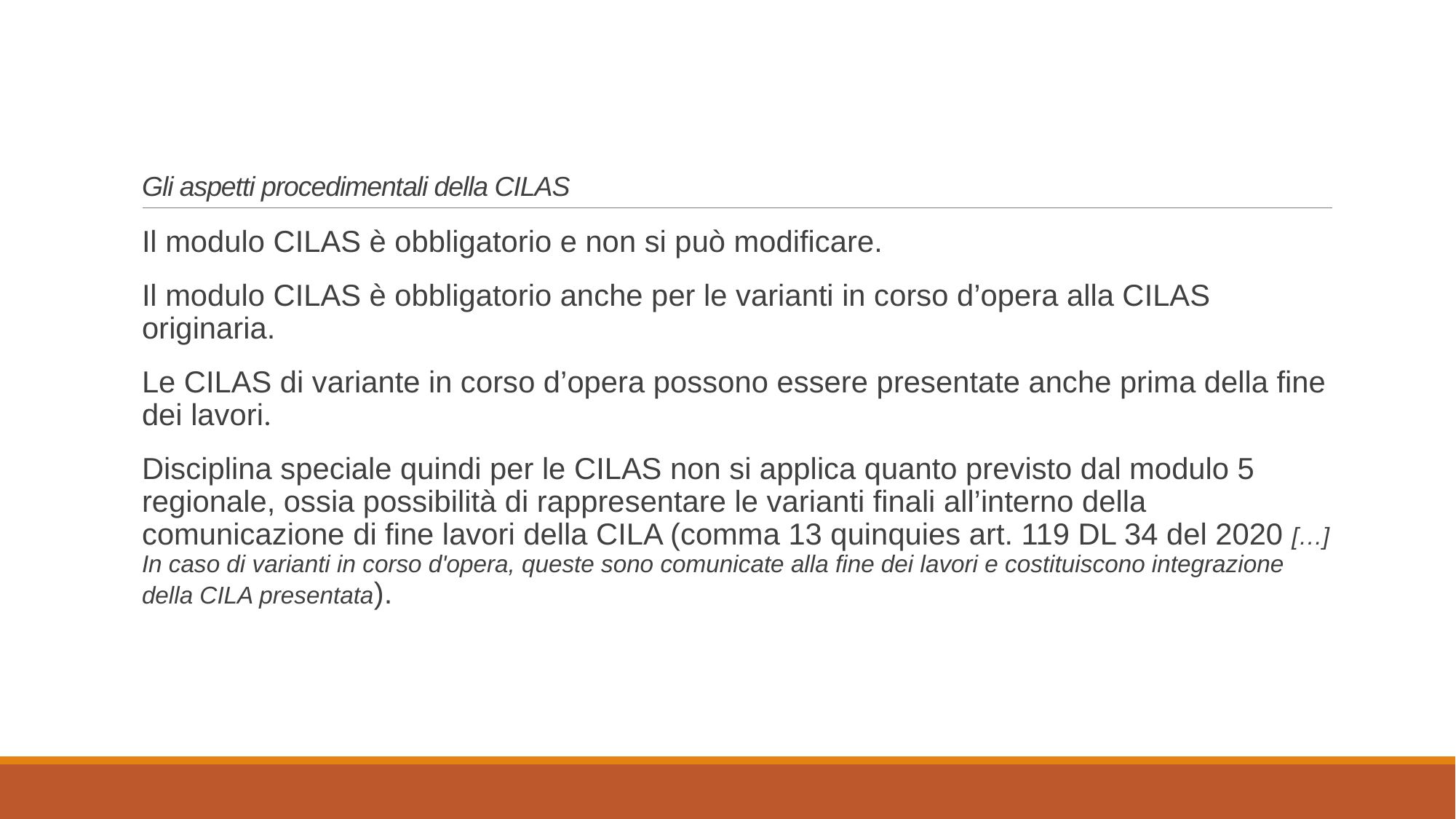

# Gli aspetti procedimentali della CILAS
Il modulo CILAS è obbligatorio e non si può modificare.
Il modulo CILAS è obbligatorio anche per le varianti in corso d’opera alla CILAS originaria.
Le CILAS di variante in corso d’opera possono essere presentate anche prima della fine dei lavori.
Disciplina speciale quindi per le CILAS non si applica quanto previsto dal modulo 5 regionale, ossia possibilità di rappresentare le varianti finali all’interno della comunicazione di fine lavori della CILA (comma 13 quinquies art. 119 DL 34 del 2020 […] In caso di varianti in corso d'opera, queste sono comunicate alla fine dei lavori e costituiscono integrazione della CILA presentata).